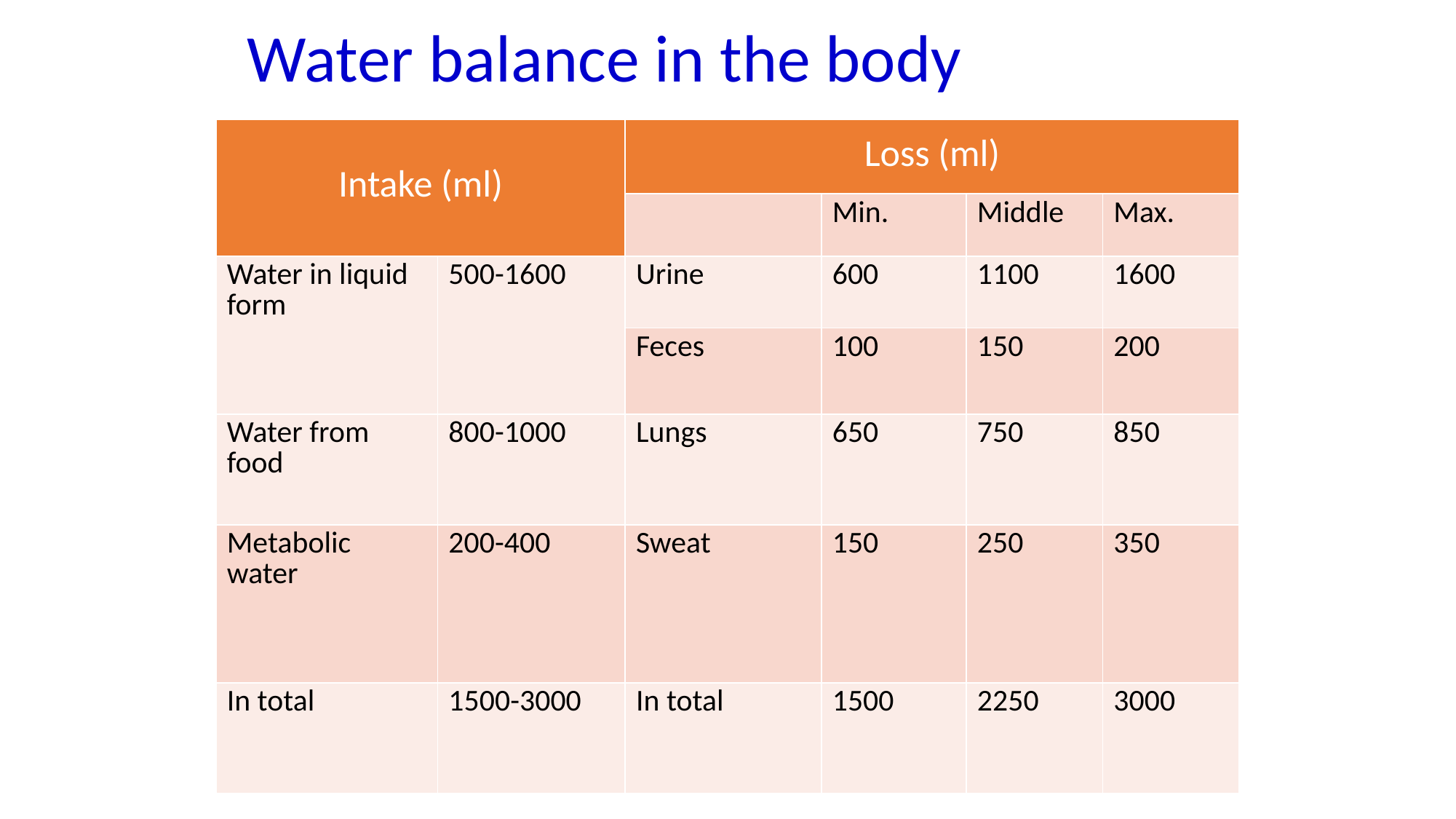

# Water balance in the body
| Intake (ml) |  | Loss (ml) |  |  |  |
| --- | --- | --- | --- | --- | --- |
|  |  |  | Min. | Middle | Max. |
| Water in liquid form | 500-1600 | Urine | 600 | 1100 | 1600 |
|  |  | Feces | 100 | 150 | 200 |
| Water from food | 800-1000 | Lungs | 650 | 750 | 850 |
| Metabolic water | 200-400 | Sweat | 150 | 250 | 350 |
| In total | 1500-3000 | In total | 1500 | 2250 | 3000 |